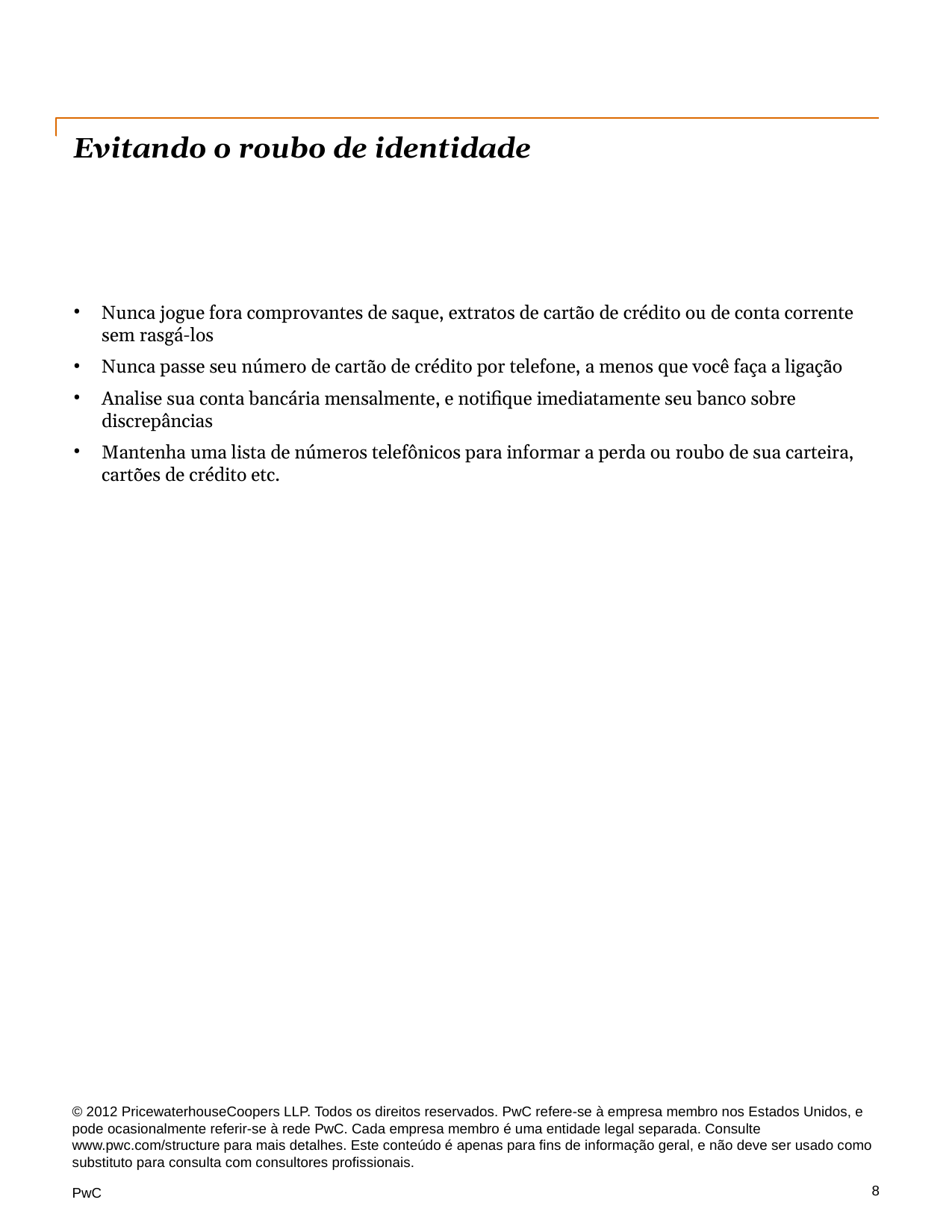

# Evitando o roubo de identidade
Nunca jogue fora comprovantes de saque, extratos de cartão de crédito ou de conta corrente sem rasgá-los
Nunca passe seu número de cartão de crédito por telefone, a menos que você faça a ligação
Analise sua conta bancária mensalmente, e notifique imediatamente seu banco sobre discrepâncias
Mantenha uma lista de números telefônicos para informar a perda ou roubo de sua carteira, cartões de crédito etc.
© 2012 PricewaterhouseCoopers LLP. Todos os direitos reservados. PwC refere-se à empresa membro nos Estados Unidos, e pode ocasionalmente referir-se à rede PwC. Cada empresa membro é uma entidade legal separada. Consulte www.pwc.com/structure para mais detalhes. Este conteúdo é apenas para fins de informação geral, e não deve ser usado como substituto para consulta com consultores profissionais.
8